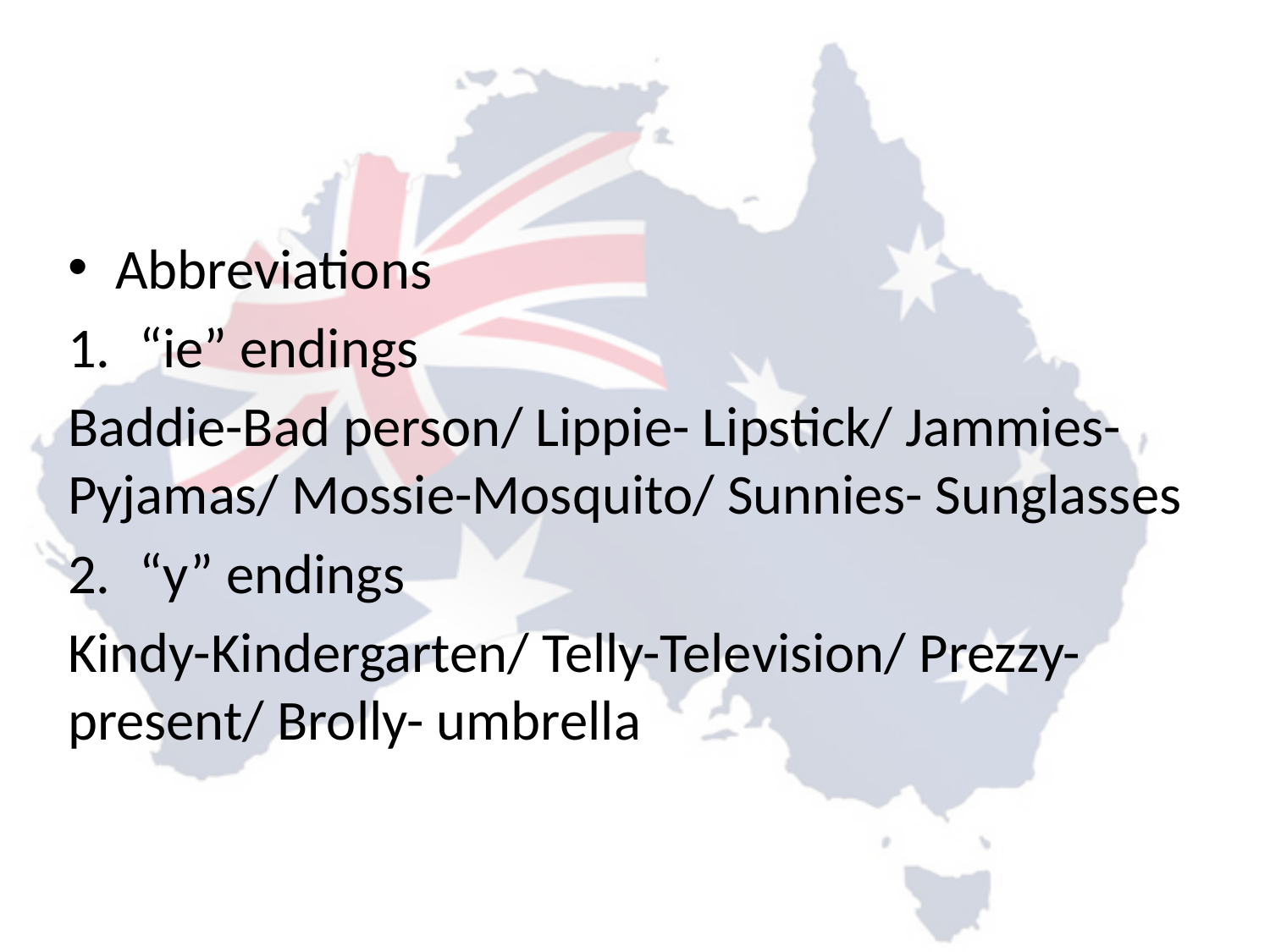

#
Abbreviations
“ie” endings
Baddie-Bad person/ Lippie- Lipstick/ Jammies-Pyjamas/ Mossie-Mosquito/ Sunnies- Sunglasses
“y” endings
Kindy-Kindergarten/ Telly-Television/ Prezzy-present/ Brolly- umbrella